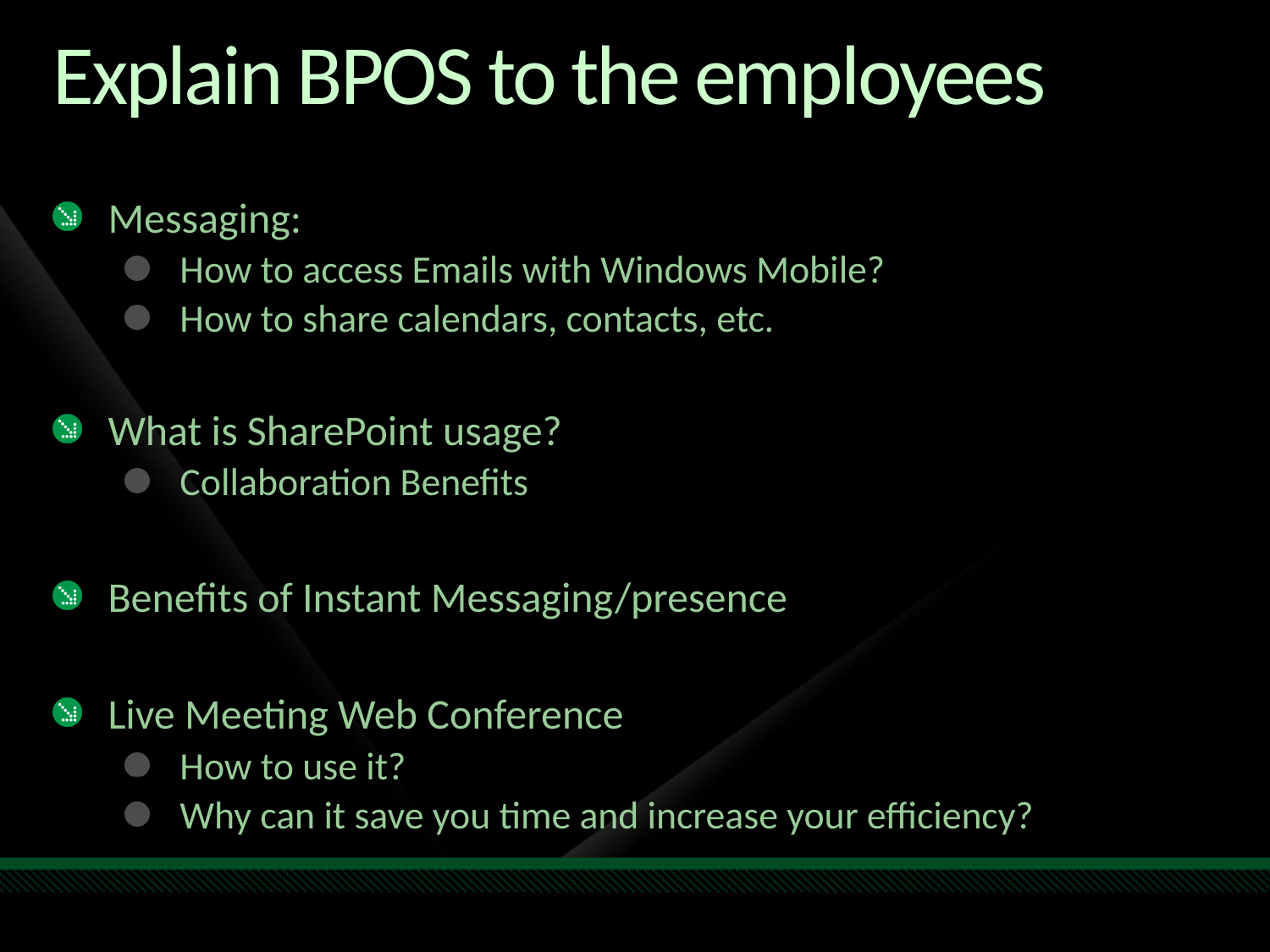

# Explain BPOS to the employees
Messaging:
How to access Emails with Windows Mobile?
How to share calendars, contacts, etc.

What is SharePoint usage?
Collaboration Benefits

Benefits of Instant Messaging/presence

Live Meeting Web Conference
How to use it?
Why can it save you time and increase your efficiency?